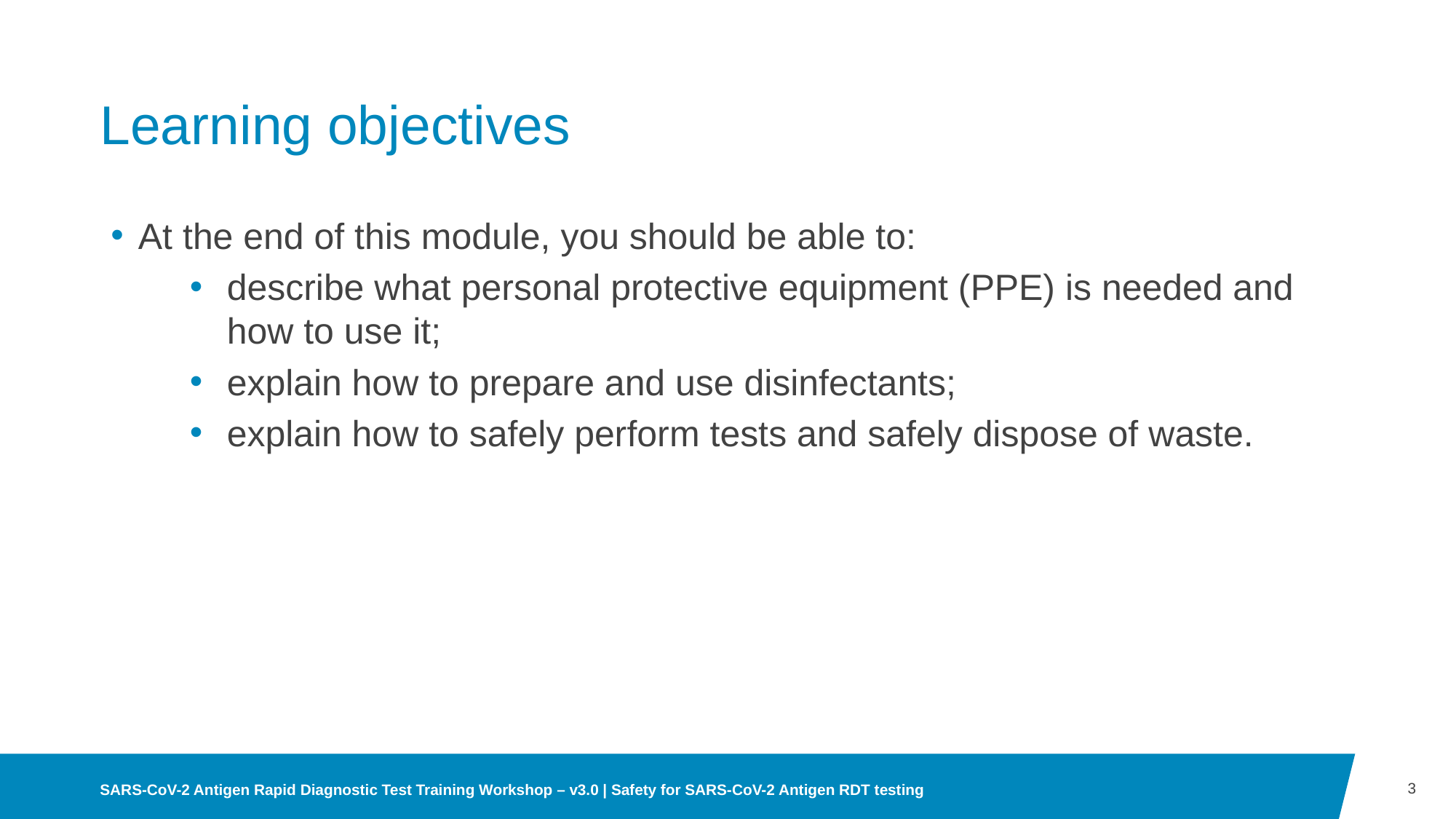

# Learning objectives
At the end of this module, you should be able to:
describe what personal protective equipment (PPE) is needed and how to use it;
explain how to prepare and use disinfectants;
explain how to safely perform tests and safely dispose of waste.

3
SARS-CoV-2 Antigen Rapid Diagnostic Test Training Workshop – v3.0 | Safety for SARS-CoV-2 Antigen RDT testing